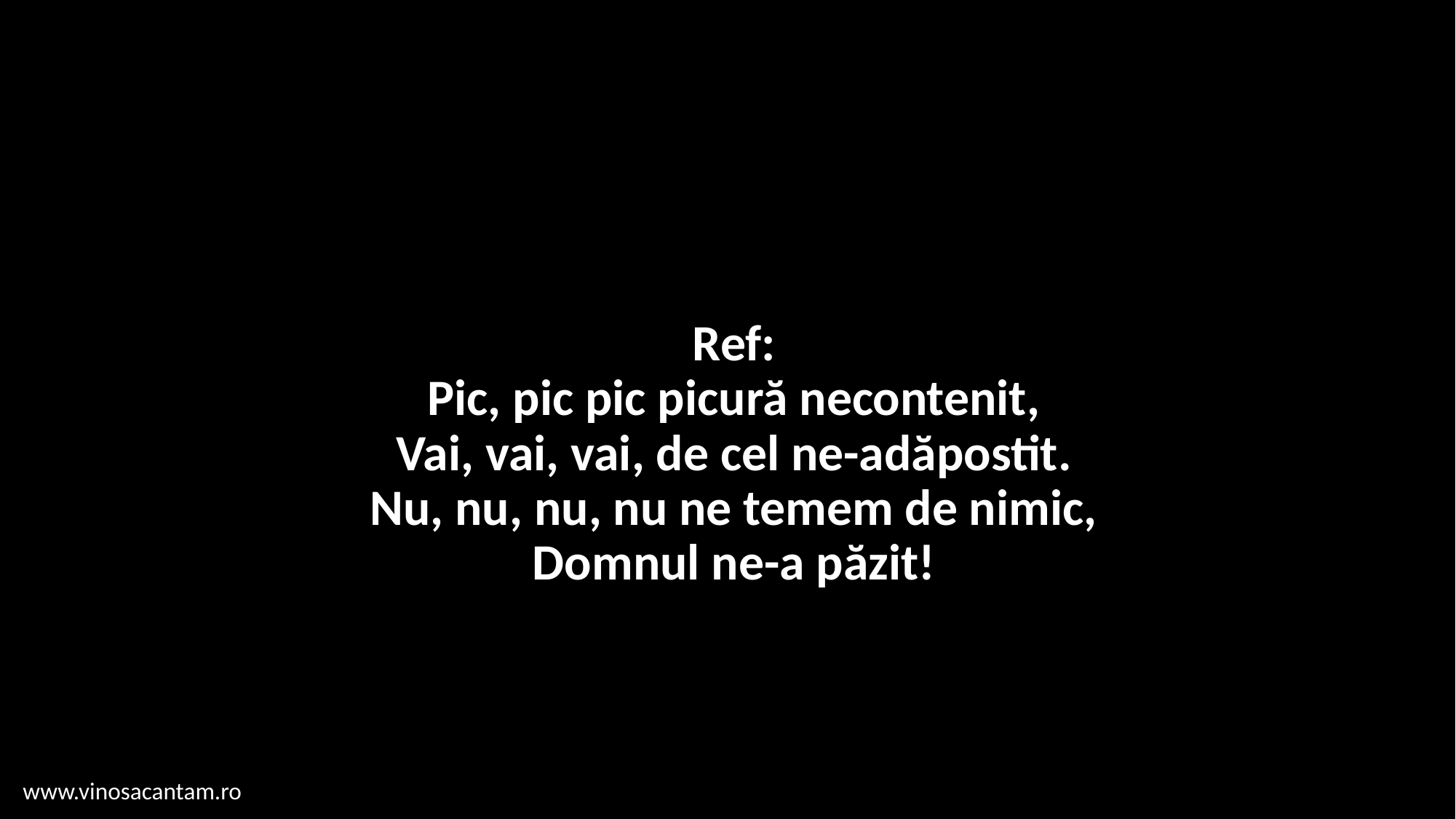

# Ref: Pic, pic pic picură necontenit, Vai, vai, vai, de cel ne-adăpostit. Nu, nu, nu, nu ne temem de nimic, Domnul ne-a păzit!
www.vinosacantam.ro